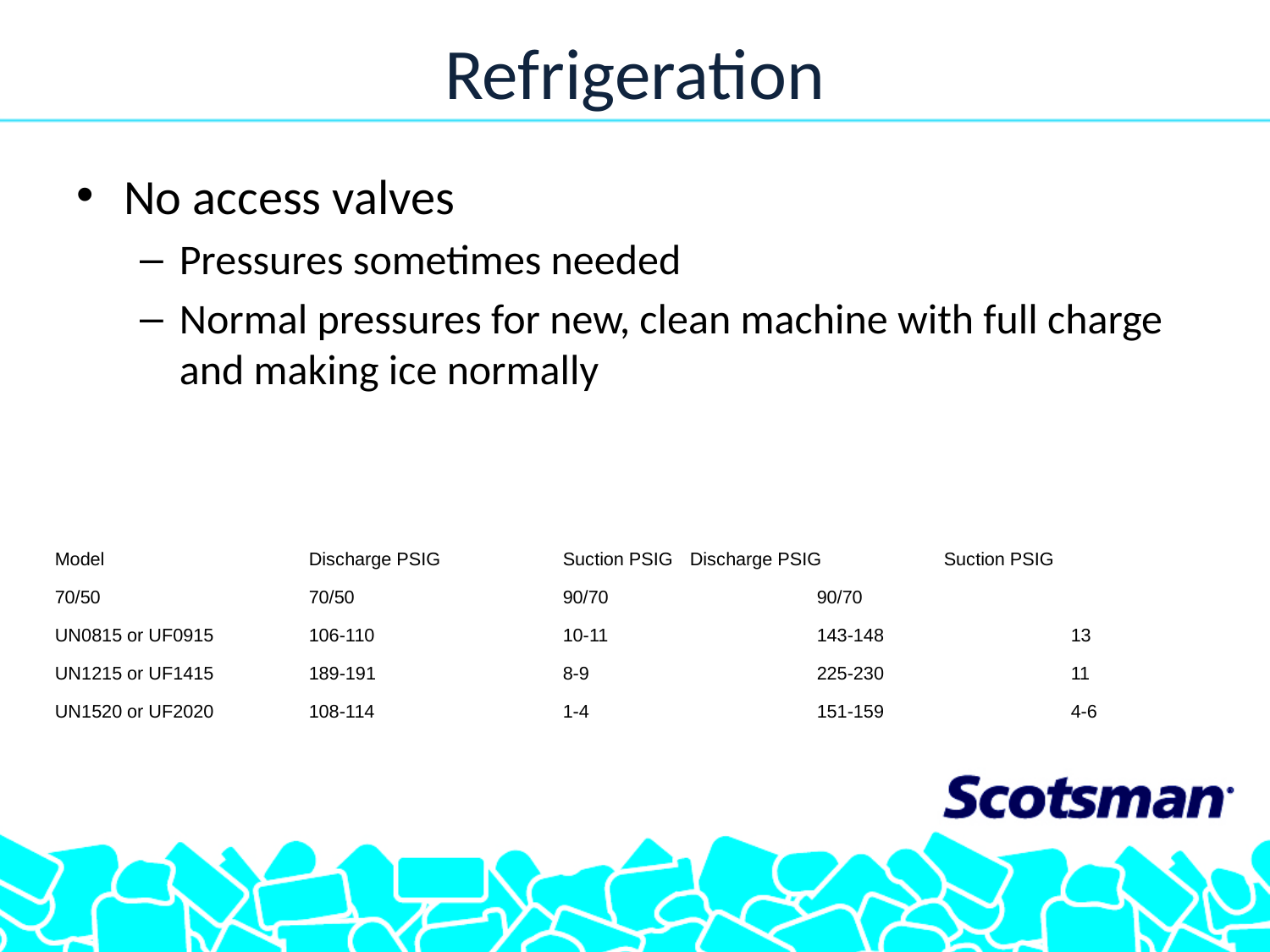

# Refrigeration
No access valves
Pressures sometimes needed
Normal pressures for new, clean machine with full charge and making ice normally

Model 		Discharge PSIG	Suction PSIG	Discharge PSIG	Suction PSIG		70/50		70/50		90/70		90/70
UN0815 or UF0915	106-110		10-11		143-148		13
UN1215 or UF1415	189-191		8-9		225-230		11
UN1520 or UF2020	108-114		1-4		151-159		4-6